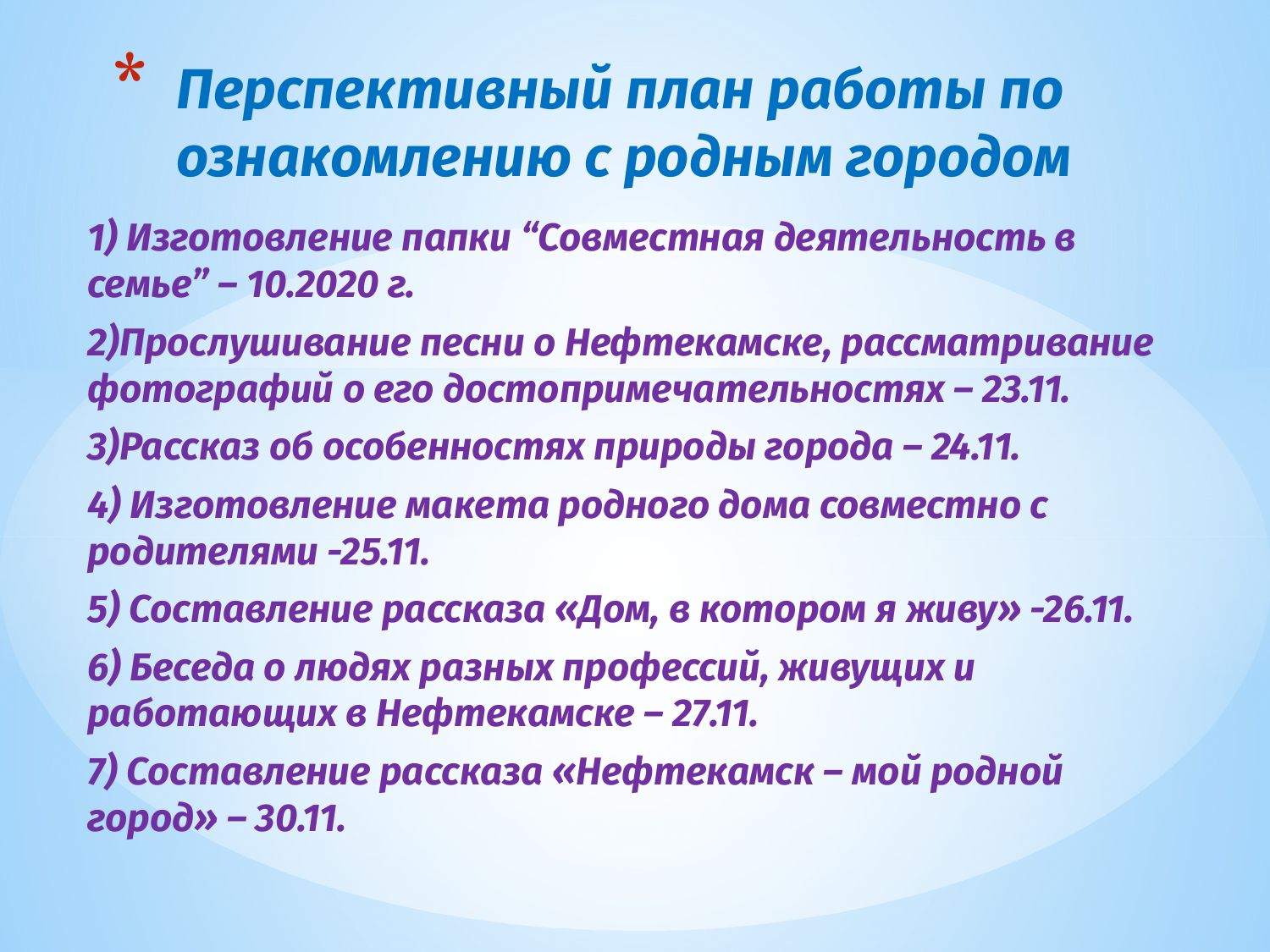

# Перспективный план работы по ознакомлению с родным городом
1) Изготовление папки “Совместная деятельность в семье” – 10.2020 г.
2)Прослушивание песни о Нефтекамске, рассматривание фотографий о его достопримечательностях – 23.11.
3)Рассказ об особенностях природы города – 24.11.
4) Изготовление макета родного дома совместно с родителями -25.11.
5) Составление рассказа «Дом, в котором я живу» -26.11.
6) Беседа о людях разных профессий, живущих и работающих в Нефтекамске – 27.11.
7) Составление рассказа «Нефтекамск – мой родной город» – 30.11.